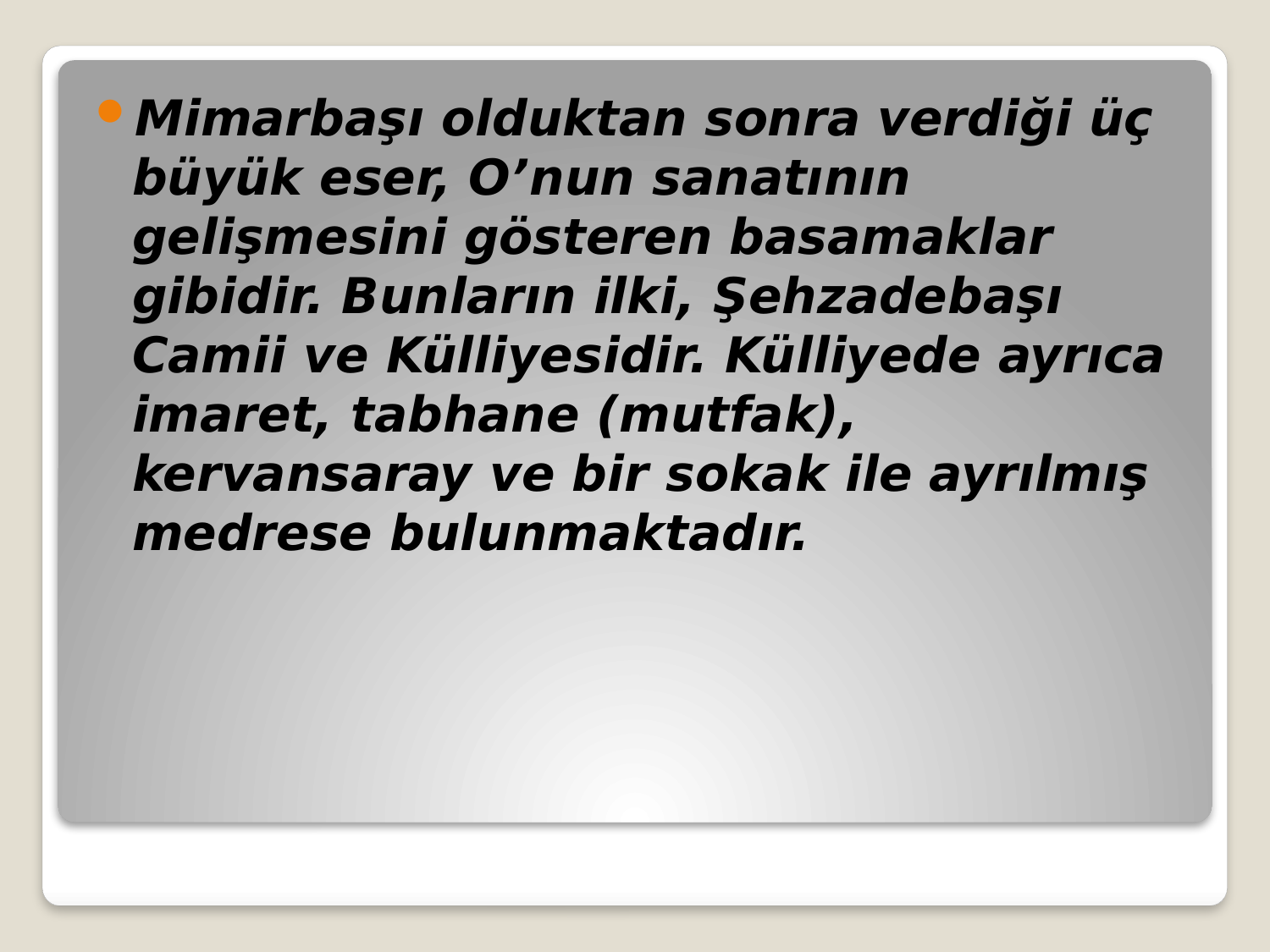

Mimarbaşı olduktan sonra verdiği üç büyük eser, O’nun sanatının gelişmesini gösteren basamaklar gibidir. Bunların ilki, Şehzadebaşı Camii ve Külliyesidir. Külliyede ayrıca imaret, tabhane (mutfak), kervansaray ve bir sokak ile ayrılmış medrese bulunmaktadır.

#